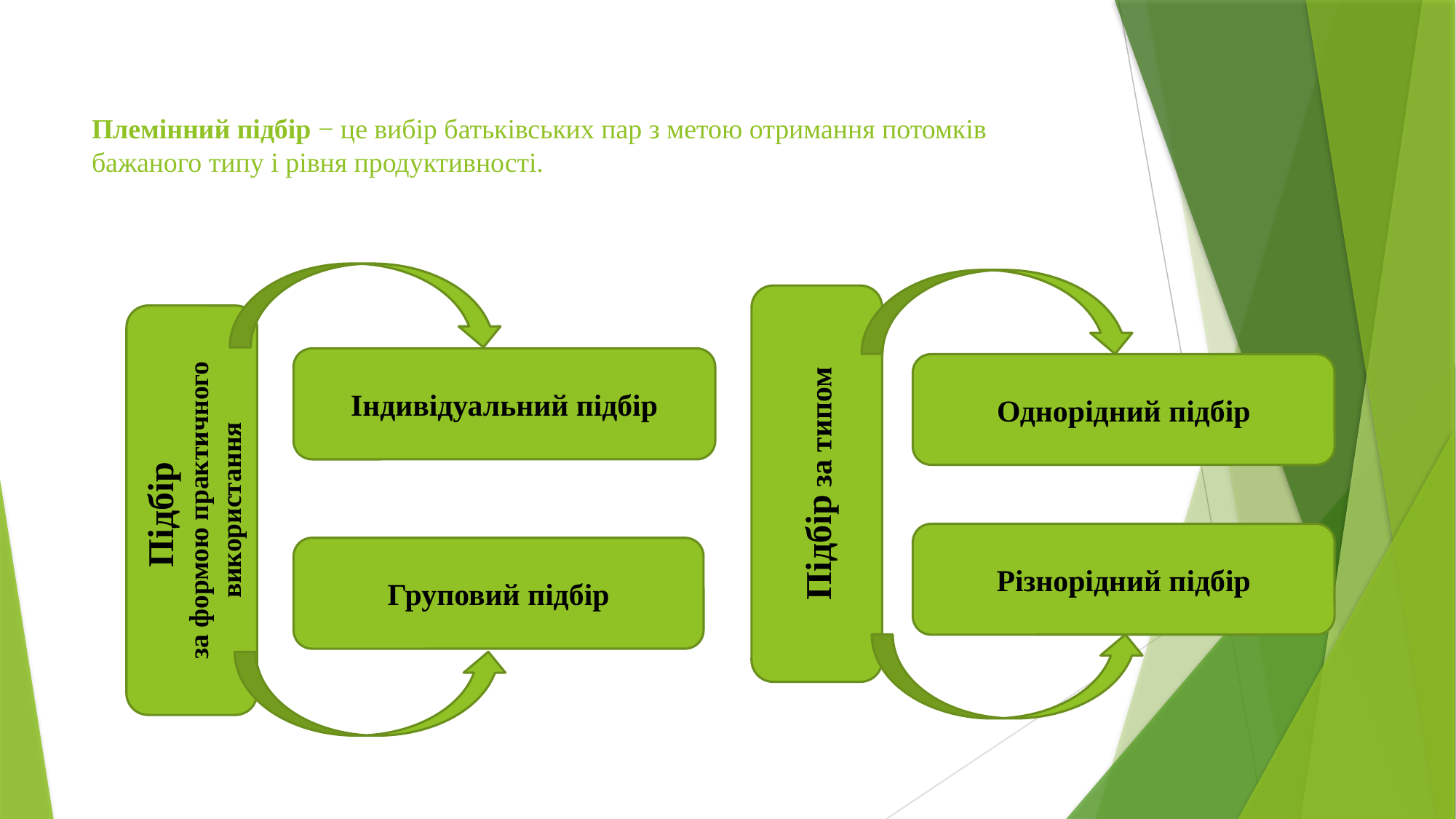

# Племінний підбір − це вибір батьківських пар з метою отримання потомків бажаного типу і рівня продуктивності.

Підбір за типом
Підбір
за формою практичного використання
Індивідуальний підбір
Однорідний підбір
Різнорідний підбір
Груповий підбір